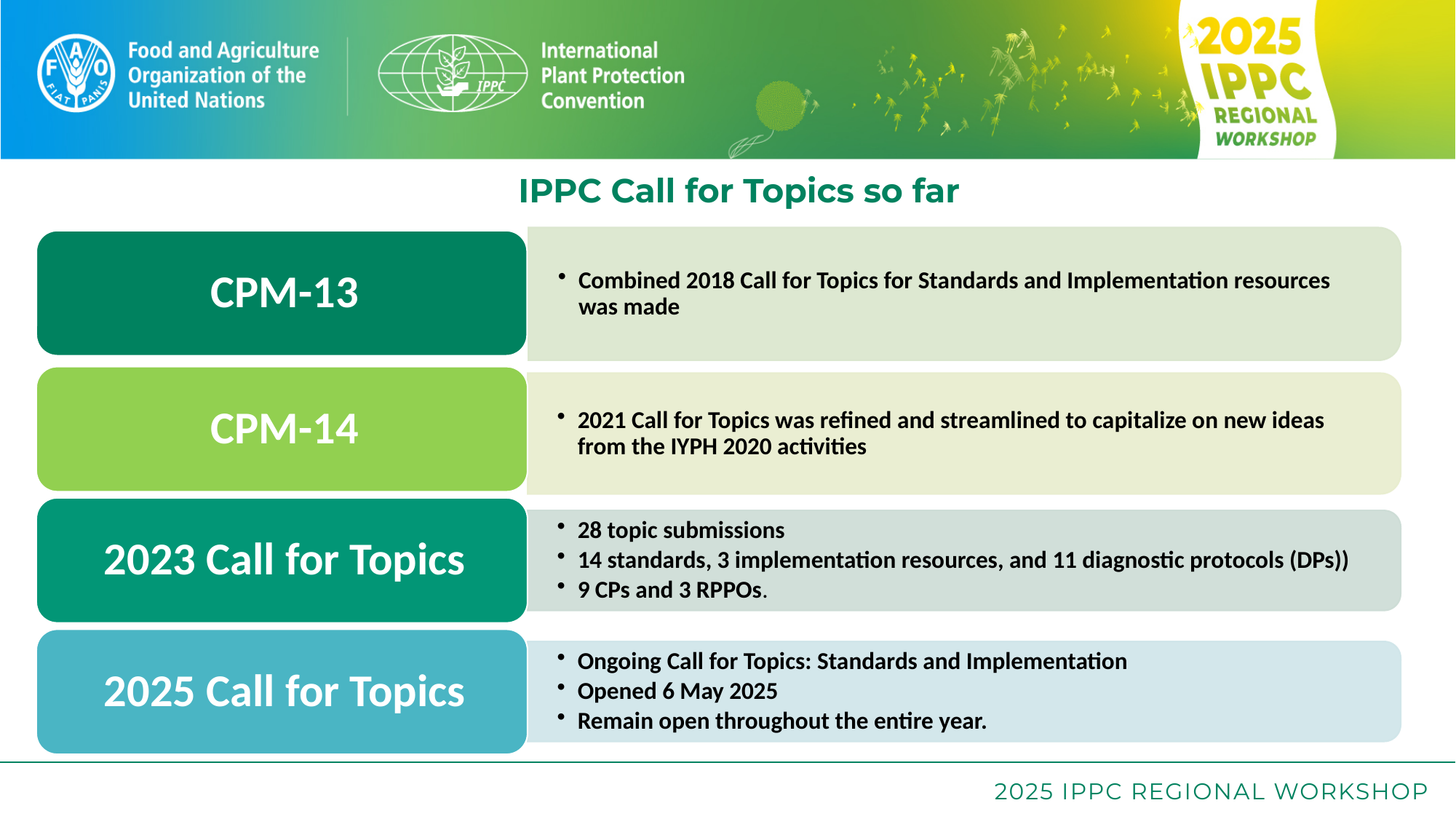

# IPPC Call for Topics so far
Combined 2018 Call for Topics for Standards and Implementation resources was made
CPM-13
2021 Call for Topics was refined and streamlined to capitalize on new ideas from the IYPH 2020 activities
CPM-14
28 topic submissions
14 standards, 3 implementation resources, and 11 diagnostic protocols (DPs))
9 CPs and 3 RPPOs.
2023 Call for Topics
Ongoing Call for Topics: Standards and Implementation
Opened 6 May 2025
Remain open throughout the entire year.
2025 Call for Topics